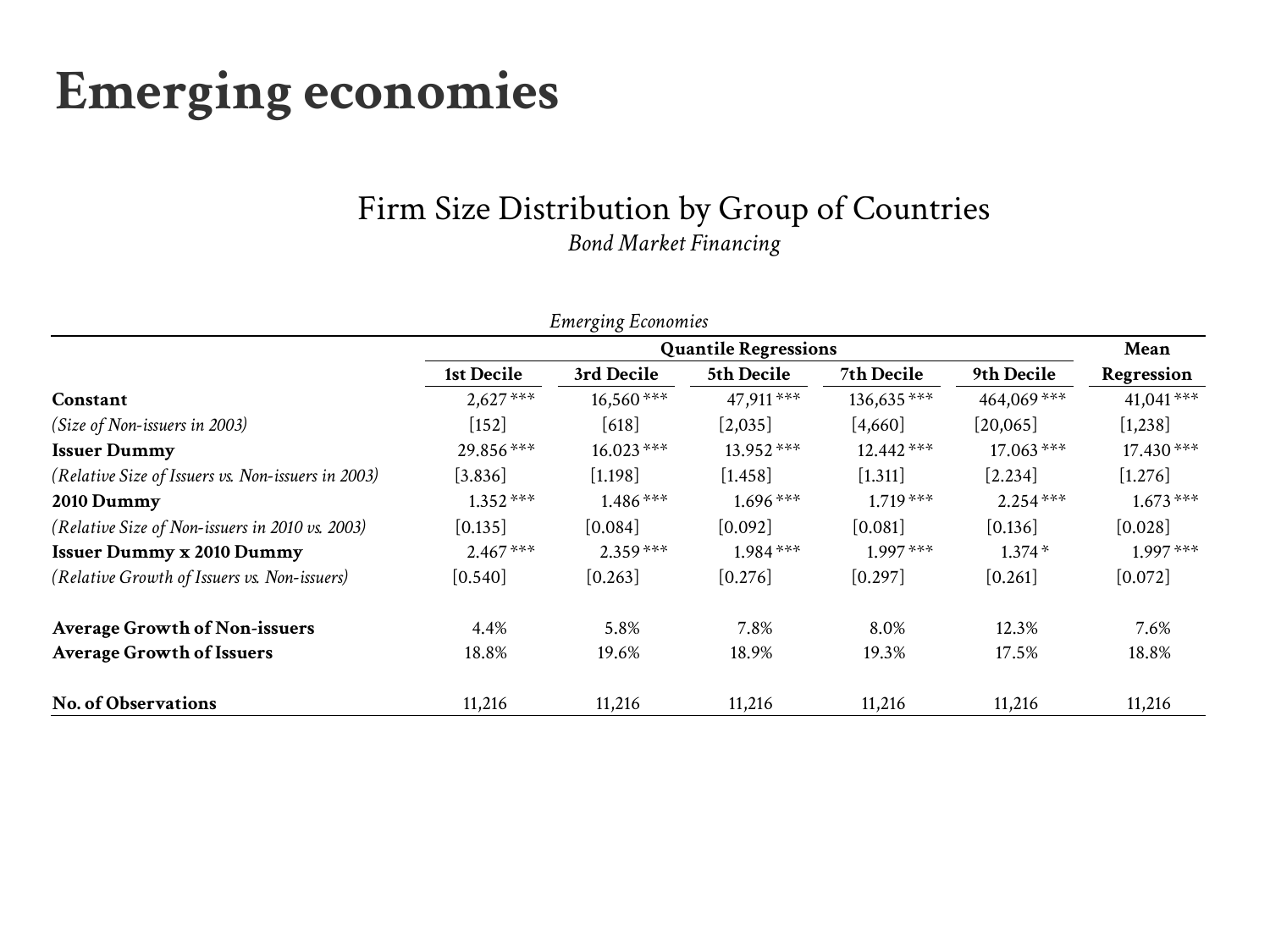

Emerging economies
Firm Size Distribution by Group of Countries
Bond Market Financing
| Emerging Economies |  |  |  |  |  |  |  |  |  |  |  |  |  |  |  |  |  |  |
| --- | --- | --- | --- | --- | --- | --- | --- | --- | --- | --- | --- | --- | --- | --- | --- | --- | --- | --- |
|  |  | Quantile Regressions |  |  |  |  |  |  |  |  |  |  |  |  |  |  | Mean Regression |  |
|  |  | 1st Decile |  |  | 3rd Decile |  |  | 5th Decile |  |  | 7th Decile |  |  | 9th Decile |  |  |  |  |
| Constant |  | 2,627 | \*\*\* |  | 16,560 | \*\*\* |  | 47,911 | \*\*\* |  | 136,635 | \*\*\* |  | 464,069 | \*\*\* |  | 41,041 | \*\*\* |
| (Size of Non-issuers in 2003) |  | [152] |  |  | [618] |  |  | [2,035] |  |  | [4,660] |  |  | [20,065] |  |  | [1,238] |  |
| Issuer Dummy |  | 29.856 | \*\*\* |  | 16.023 | \*\*\* |  | 13.952 | \*\*\* |  | 12.442 | \*\*\* |  | 17.063 | \*\*\* |  | 17.430 | \*\*\* |
| (Relative Size of Issuers vs. Non-issuers in 2003) |  | [3.836] |  |  | [1.198] |  |  | [1.458] |  |  | [1.311] |  |  | [2.234] |  |  | [1.276] |  |
| 2010 Dummy |  | 1.352 | \*\*\* |  | 1.486 | \*\*\* |  | 1.696 | \*\*\* |  | 1.719 | \*\*\* |  | 2.254 | \*\*\* |  | 1.673 | \*\*\* |
| (Relative Size of Non-issuers in 2010 vs. 2003) |  | [0.135] |  |  | [0.084] |  |  | [0.092] |  |  | [0.081] |  |  | [0.136] |  |  | [0.028] |  |
| Issuer Dummy x 2010 Dummy |  | 2.467 | \*\*\* |  | 2.359 | \*\*\* |  | 1.984 | \*\*\* |  | 1.997 | \*\*\* |  | 1.374 | \* |  | 1.997 | \*\*\* |
| (Relative Growth of Issuers vs. Non-issuers) |  | [0.540] |  |  | [0.263] |  |  | [0.276] |  |  | [0.297] |  |  | [0.261] |  |  | [0.072] |  |
|  |  |  |  |  |  |  |  |  |  |  |  |  |  |  |  |  |  |  |
| Average Growth of Non-issuers |  | 4.4% |  |  | 5.8% |  |  | 7.8% |  |  | 8.0% |  |  | 12.3% |  |  | 7.6% |  |
| Average Growth of Issuers |  | 18.8% |  |  | 19.6% |  |  | 18.9% |  |  | 19.3% |  |  | 17.5% |  |  | 18.8% |  |
|  |  |  |  |  |  |  |  |  |  |  |  |  |  |  |  |  |  |  |
| No. of Observations |  | 11,216 |  |  | 11,216 |  |  | 11,216 |  |  | 11,216 |  |  | 11,216 |  |  | 11,216 |  |